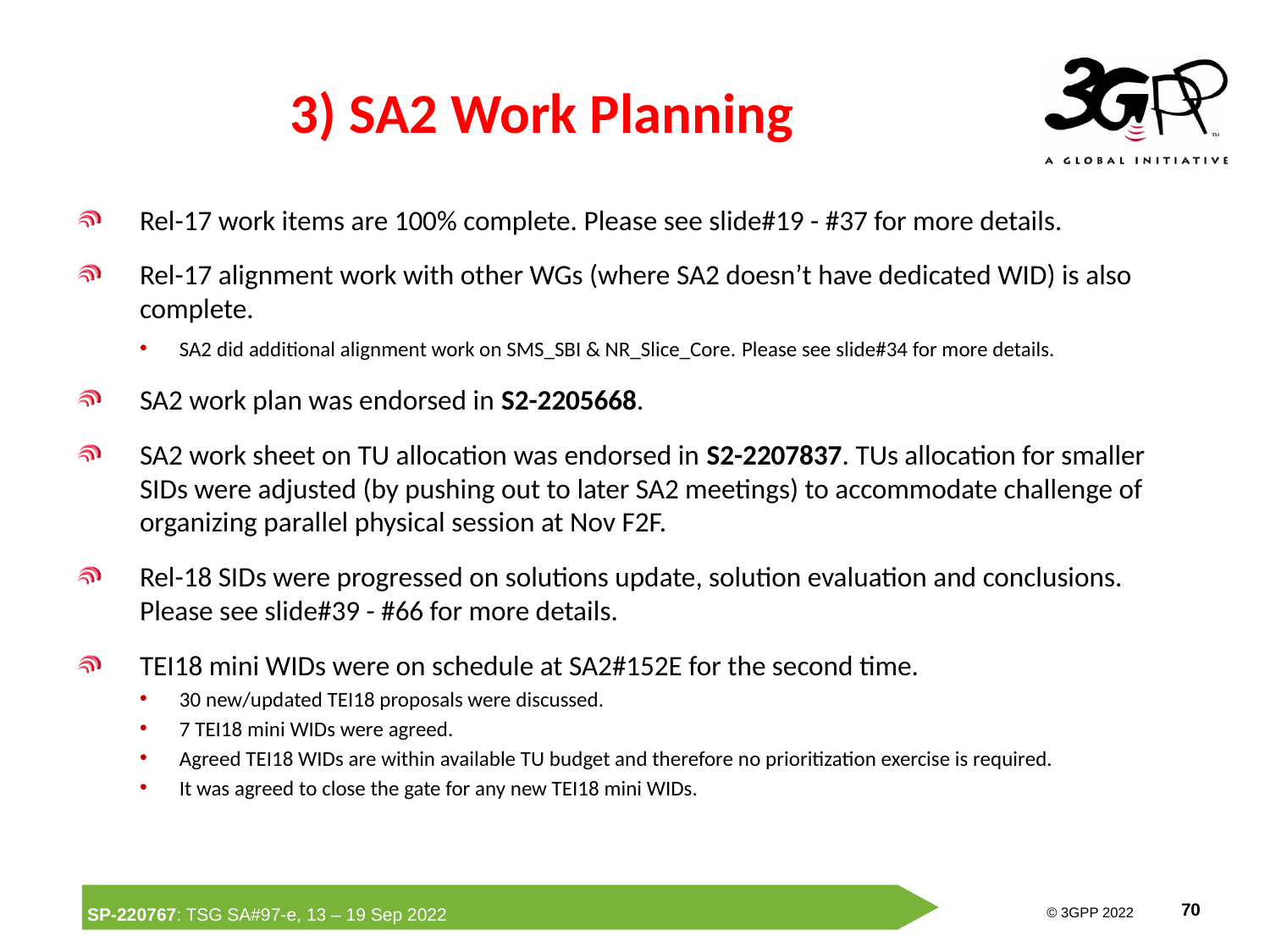

# 3) SA2 Work Planning
Rel-17 work items are 100% complete. Please see slide#19 - #37 for more details.
Rel-17 alignment work with other WGs (where SA2 doesn’t have dedicated WID) is also complete.
SA2 did additional alignment work on SMS_SBI & NR_Slice_Core. Please see slide#34 for more details.
SA2 work plan was endorsed in S2-2205668.
SA2 work sheet on TU allocation was endorsed in S2-2207837. TUs allocation for smaller SIDs were adjusted (by pushing out to later SA2 meetings) to accommodate challenge of organizing parallel physical session at Nov F2F.
Rel-18 SIDs were progressed on solutions update, solution evaluation and conclusions. Please see slide#39 - #66 for more details.
TEI18 mini WIDs were on schedule at SA2#152E for the second time.
30 new/updated TEI18 proposals were discussed.
7 TEI18 mini WIDs were agreed.
Agreed TEI18 WIDs are within available TU budget and therefore no prioritization exercise is required.
It was agreed to close the gate for any new TEI18 mini WIDs.